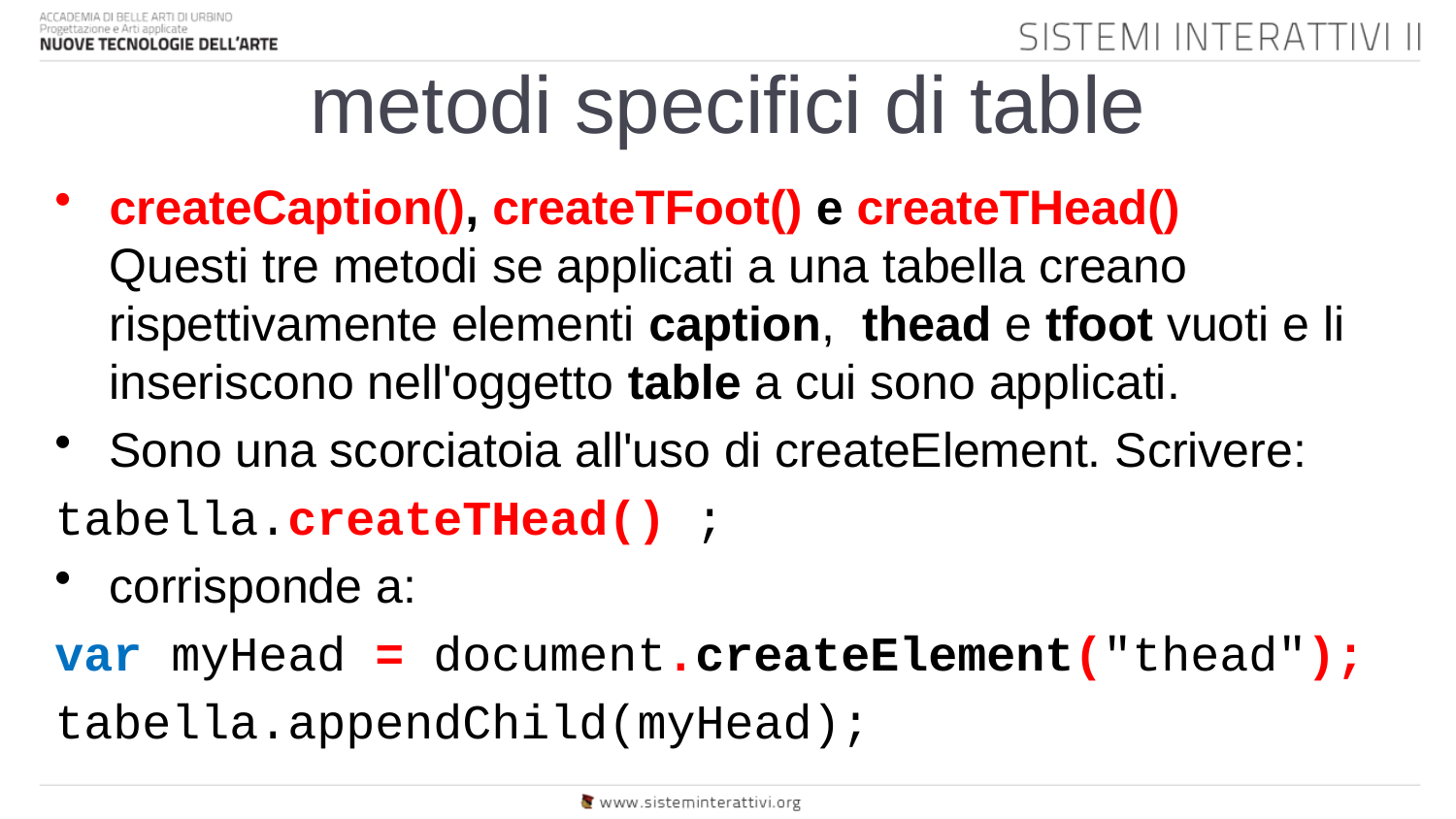

# metodi specifici di table
createCaption(), createTFoot() e createTHead()
Questi tre metodi se applicati a una tabella creano rispettivamente elementi caption,  thead e tfoot vuoti e li inseriscono nell'oggetto table a cui sono applicati.
Sono una scorciatoia all'uso di createElement. Scrivere:
tabella.createTHead() ;
corrisponde a:
var myHead = document.createElement("thead");
tabella.appendChild(myHead);